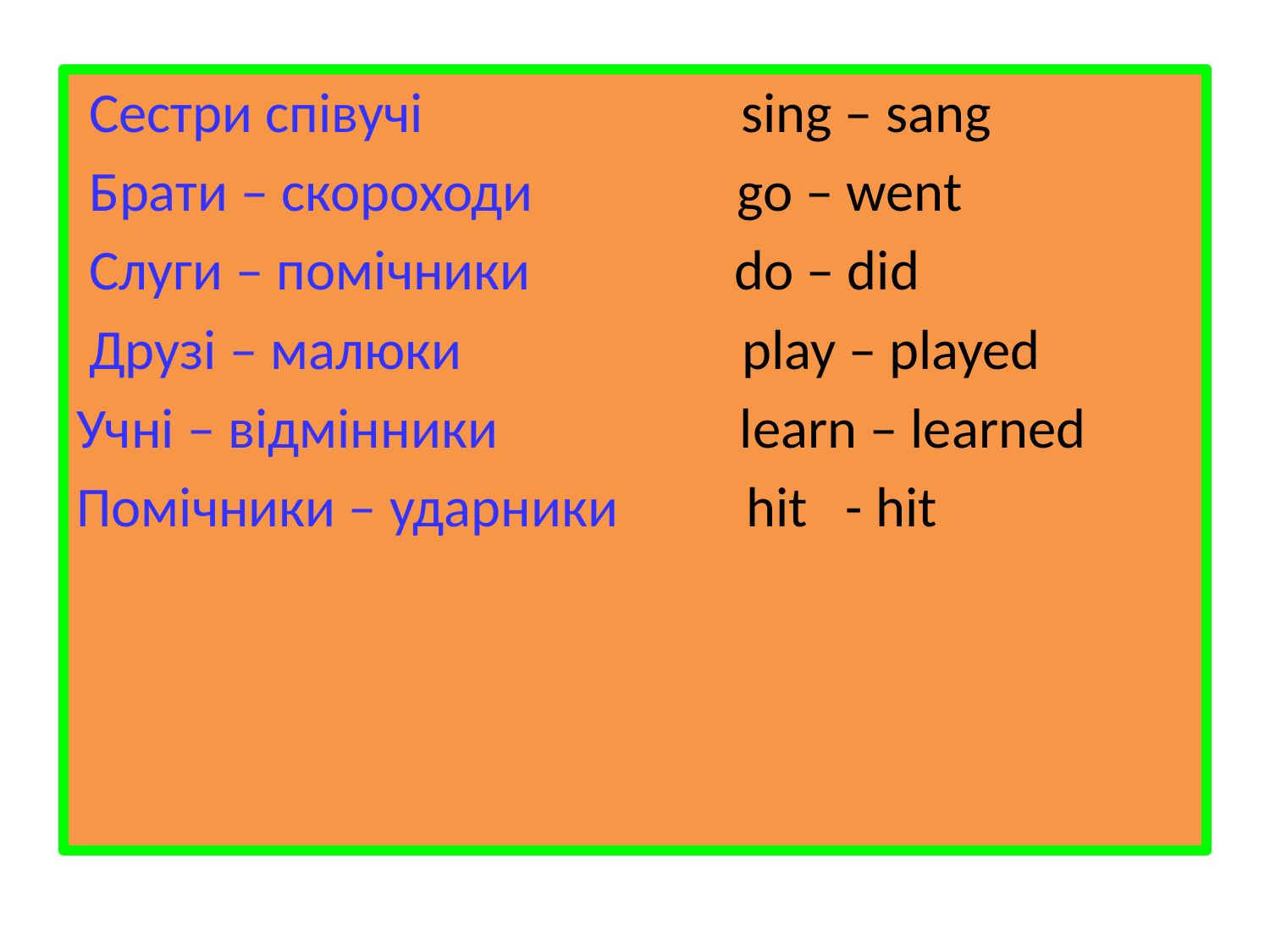

Сестри співучі                         sing – sang
 Брати – скороходи                go – went
 Слуги – помічники                do – did
 Друзі – малюки                      play – played
Учні – відмінники                   learn – learned
Помічники – ударники          hit   - hit